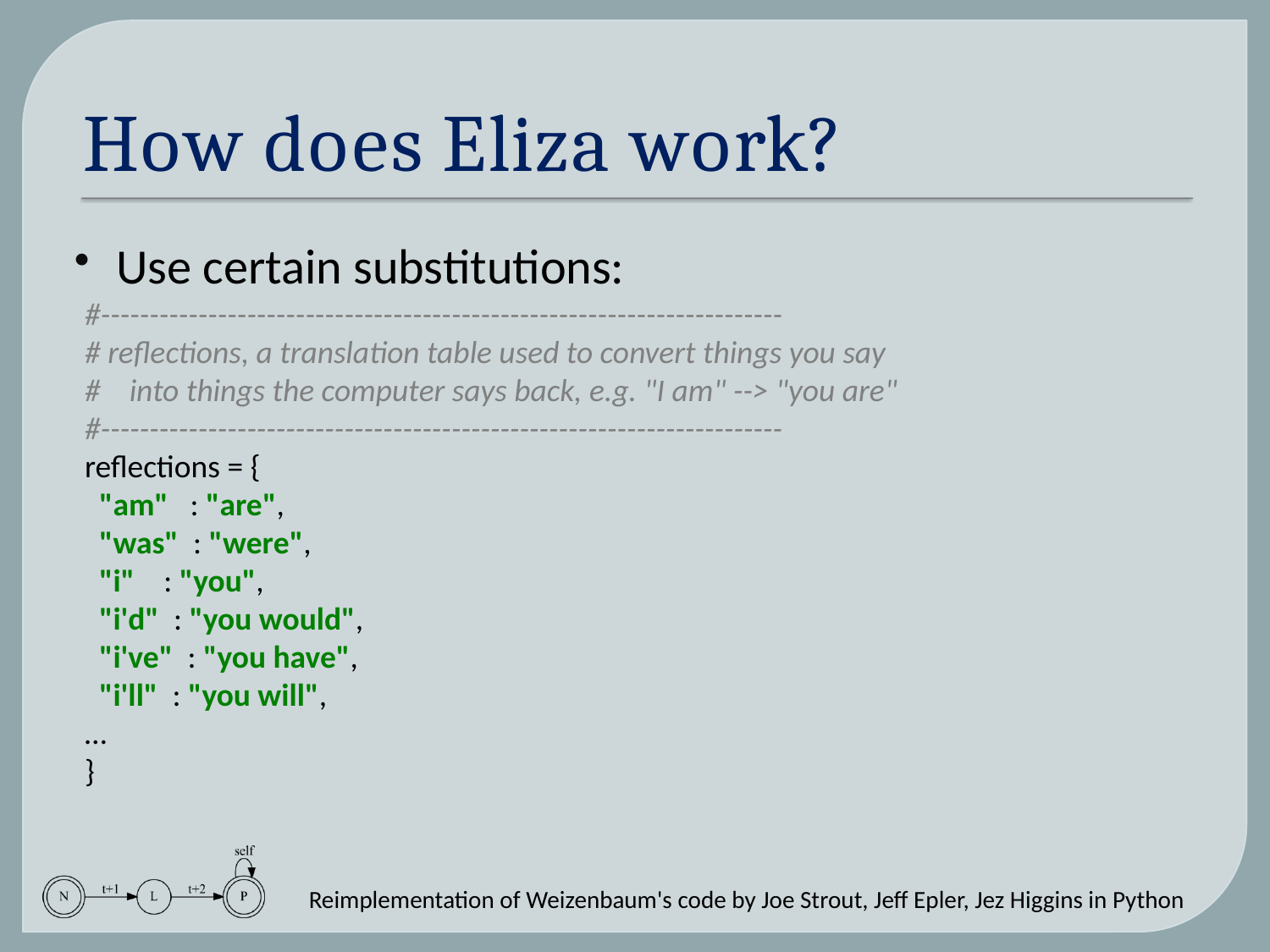

# How does Eliza work?
Use certain substitutions:
#----------------------------------------------------------------------
# reflections, a translation table used to convert things you say
#    into things the computer says back, e.g. "I am" --> "you are"
#----------------------------------------------------------------------
reflections = {
  "am"   : "are",
  "was"  : "were",
  "i"    : "you",
  "i'd"  : "you would",
  "i've"  : "you have",
  "i'll"  : "you will",
…
}
Reimplementation of Weizenbaum's code by Joe Strout, Jeff Epler, Jez Higgins in Python